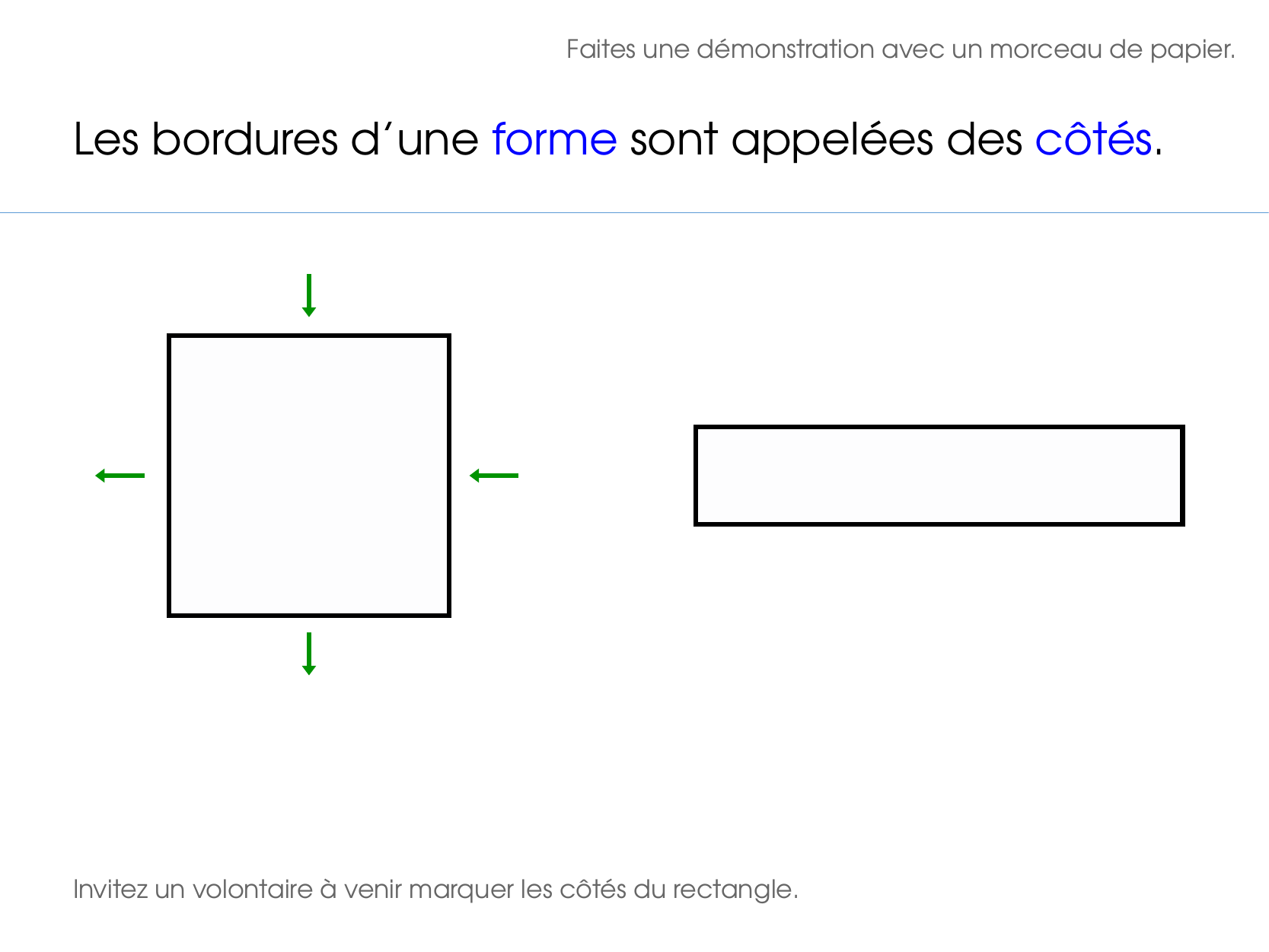

Faites une démonstration avec un morceau de papier.
Les bordures d’une forme sont appelées des côtés.

Invitez un volontaire à venir marquer les côtés du rectangle.